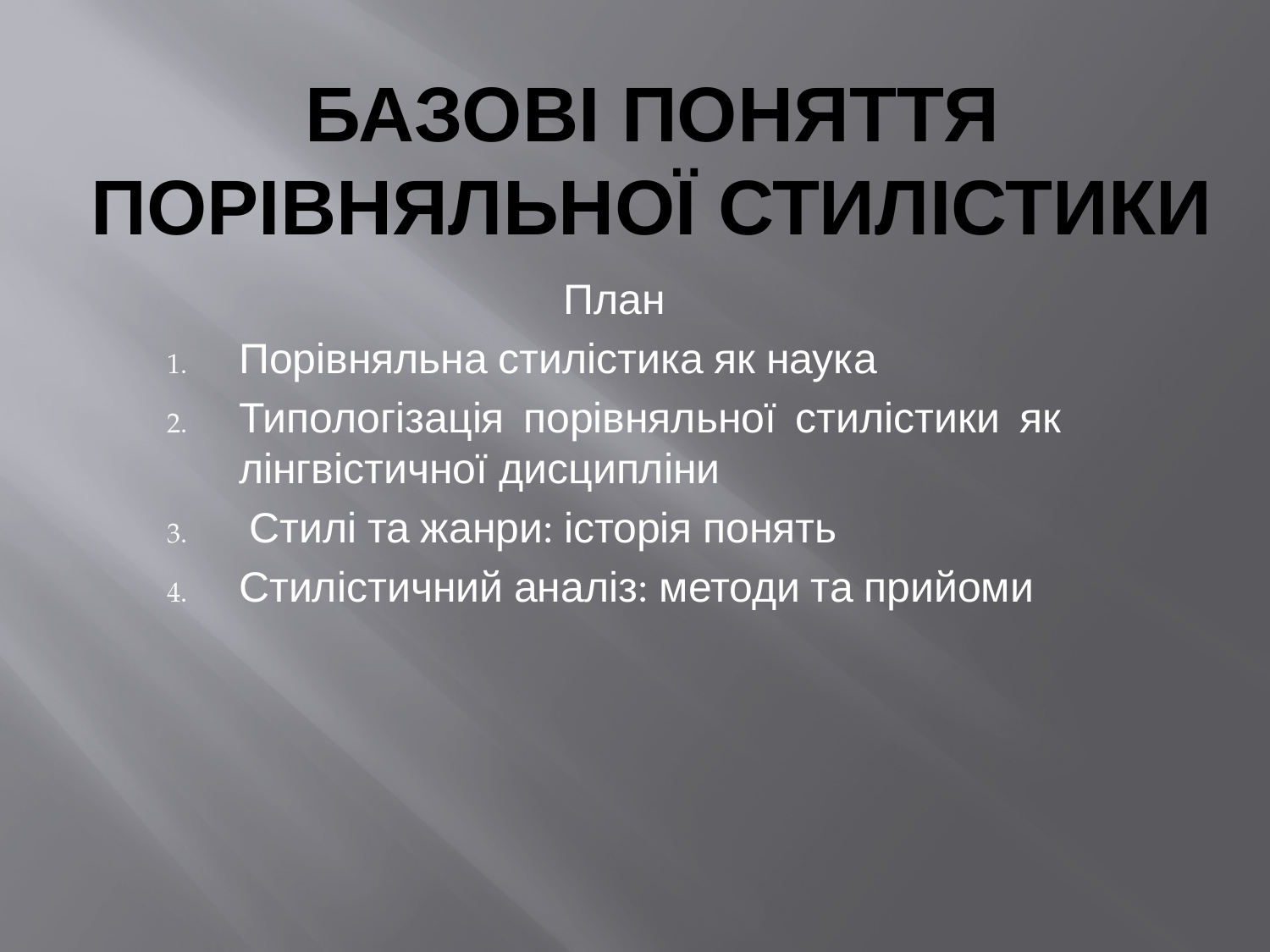

# Базові поняття ПОРІВНЯЛЬНОЇ стилістики
План
Порівняльна стилістика як наука
Типологізація порівняльної стилістики як лінгвістичної дисципліни
 Стилі та жанри: історія понять
Стилістичний аналіз: методи та прийоми